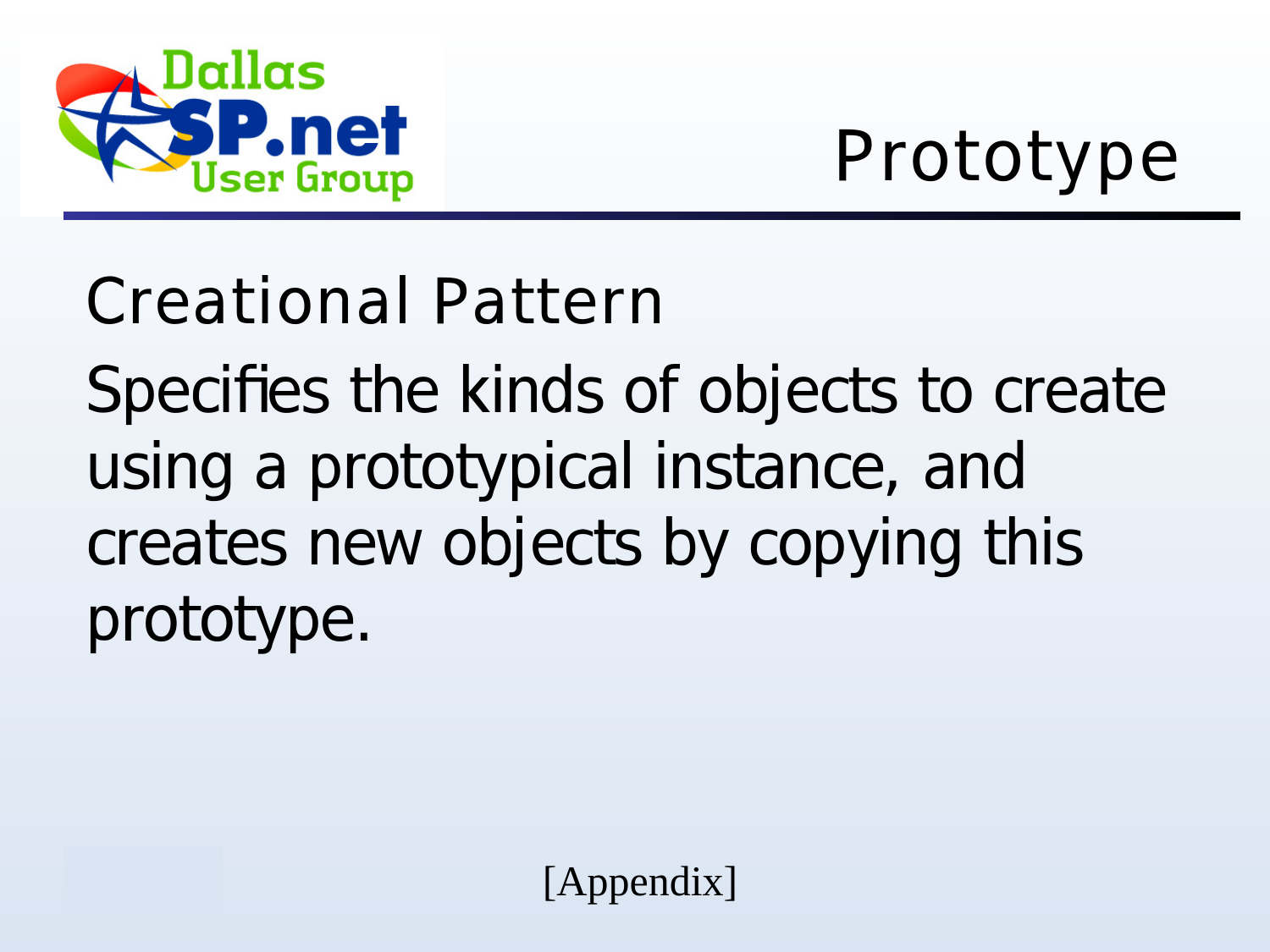

# Prototype
Creational Pattern
Specifies the kinds of objects to create using a prototypical instance, and creates new objects by copying this prototype.

[Appendix]